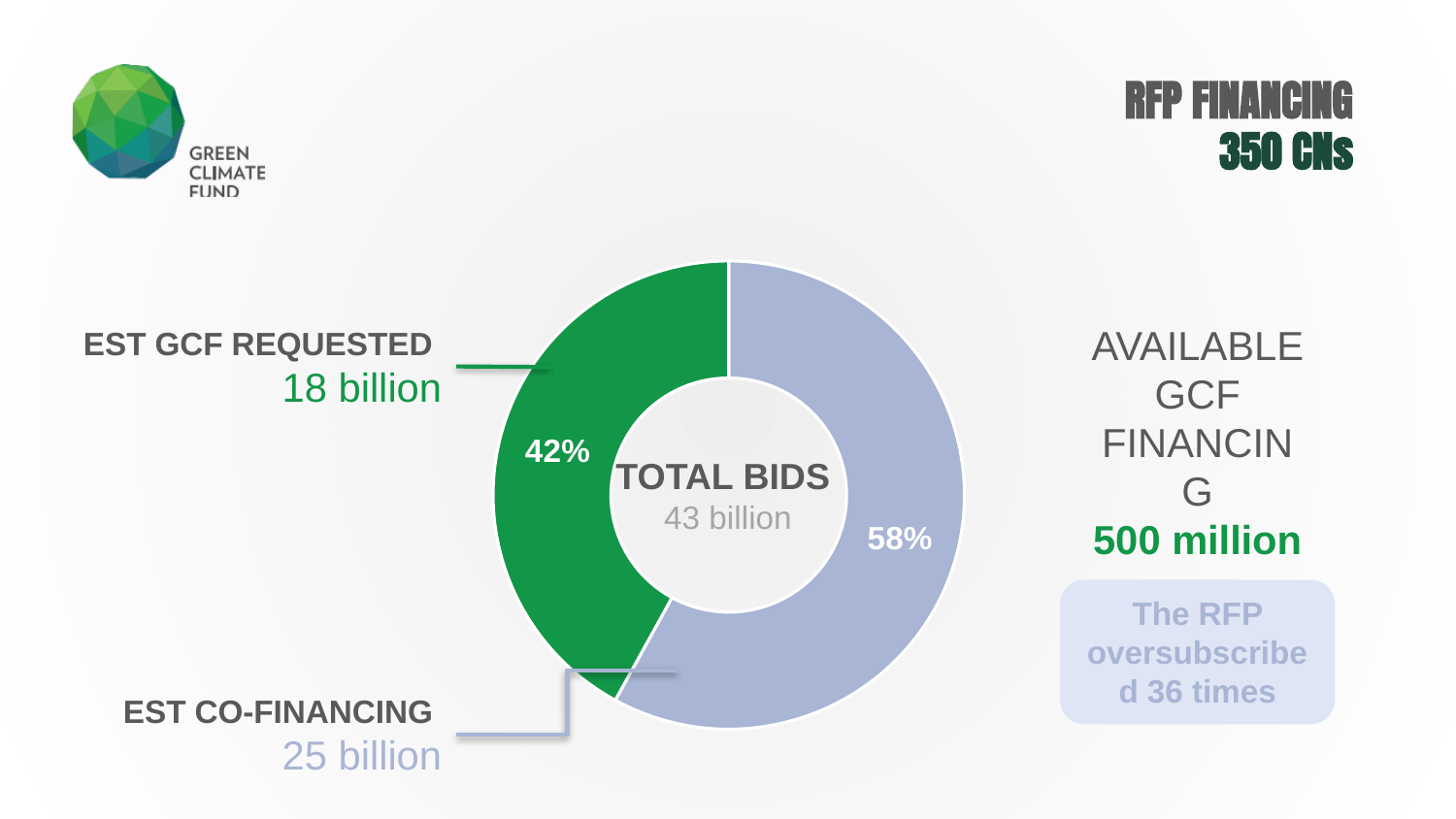

RFP FINANCING
350 CNs

### Chart

| Category | Total |
|---|---|
| Est. Project Cost | 0.58 |
AVAILABLE GCF FINANCING
500 million
EST GCF REQUESTED
18 billion
TOTAL BIDS
43 billion

The RFP oversubscribed 36 times
EST CO-FINANCING
25 billion